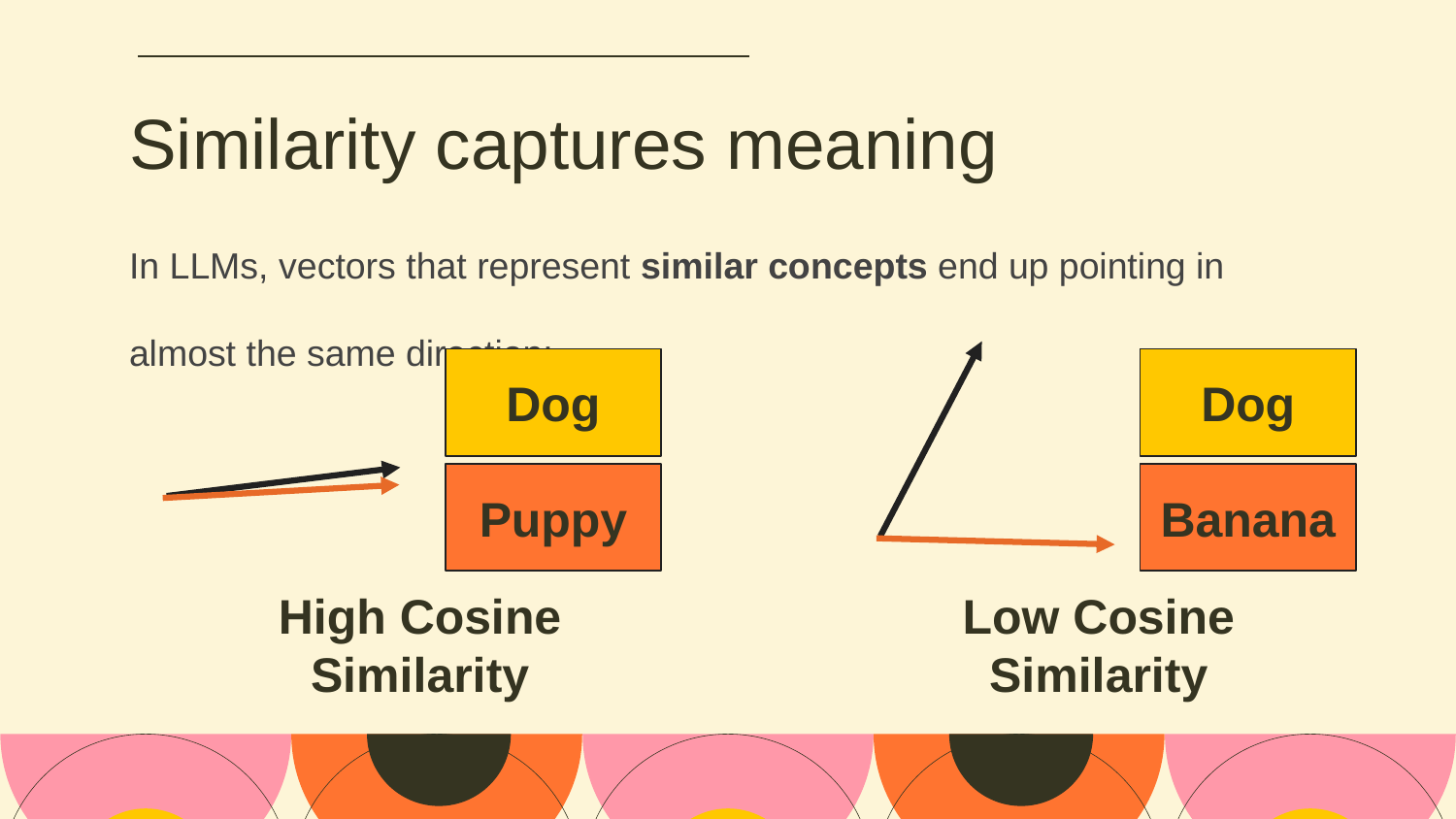

# Similarity captures meaning
In LLMs, vectors that represent similar concepts end up pointing in almost the same direction:

Dog
Dog
Puppy
Banana
High Cosine Similarity
Low Cosine Similarity